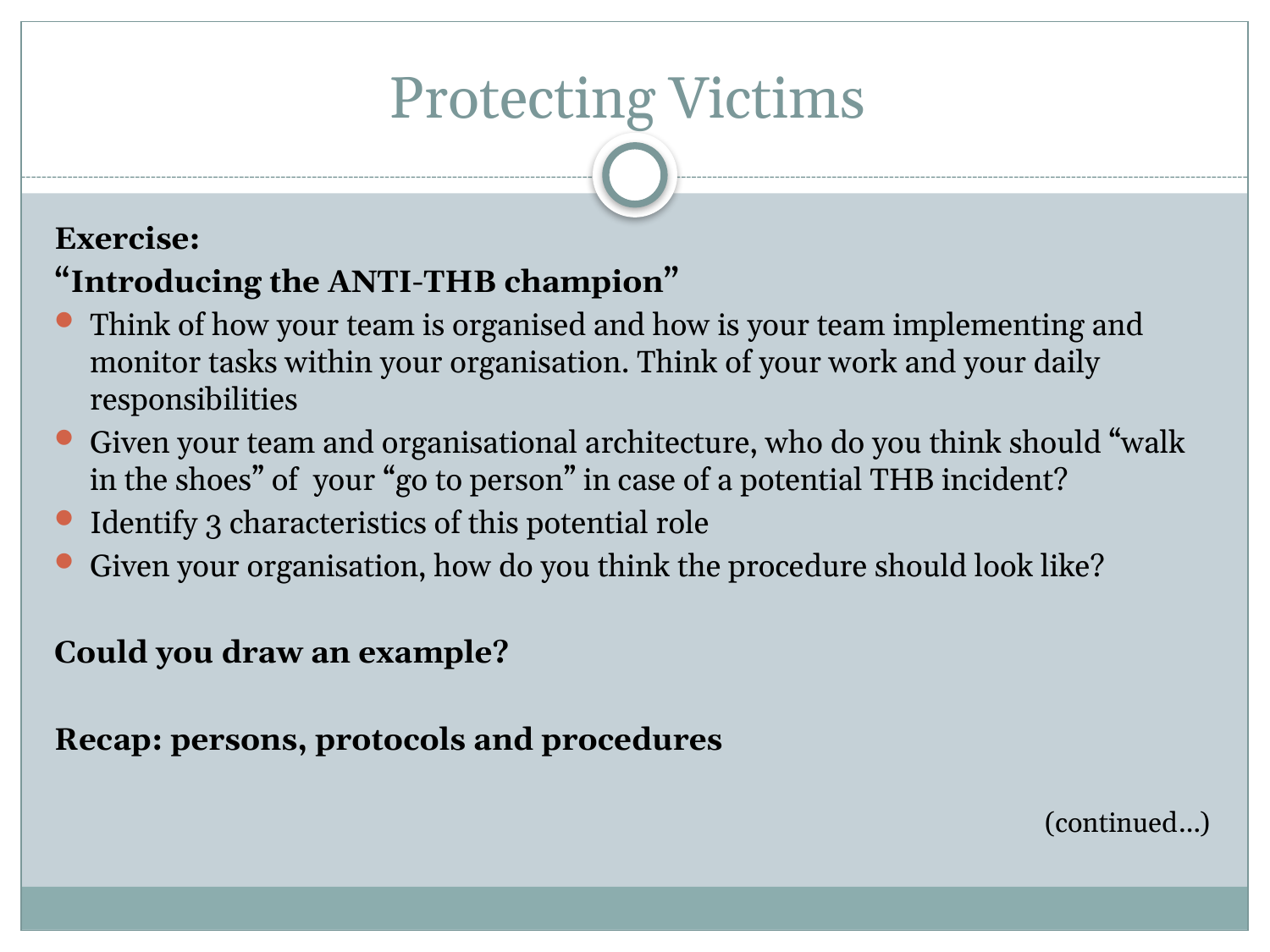

# Protecting Victims
Exercise:
“Introducing the ANTI-THB champion”
Think of how your team is organised and how is your team implementing and monitor tasks within your organisation. Think of your work and your daily responsibilities
Given your team and organisational architecture, who do you think should “walk in the shoes” of  your “go to person” in case of a potential THB incident?
Identify 3 characteristics of this potential role
Given your organisation, how do you think the procedure should look like?

Could you draw an example?

Recap: persons, protocols and procedures

(continued…)